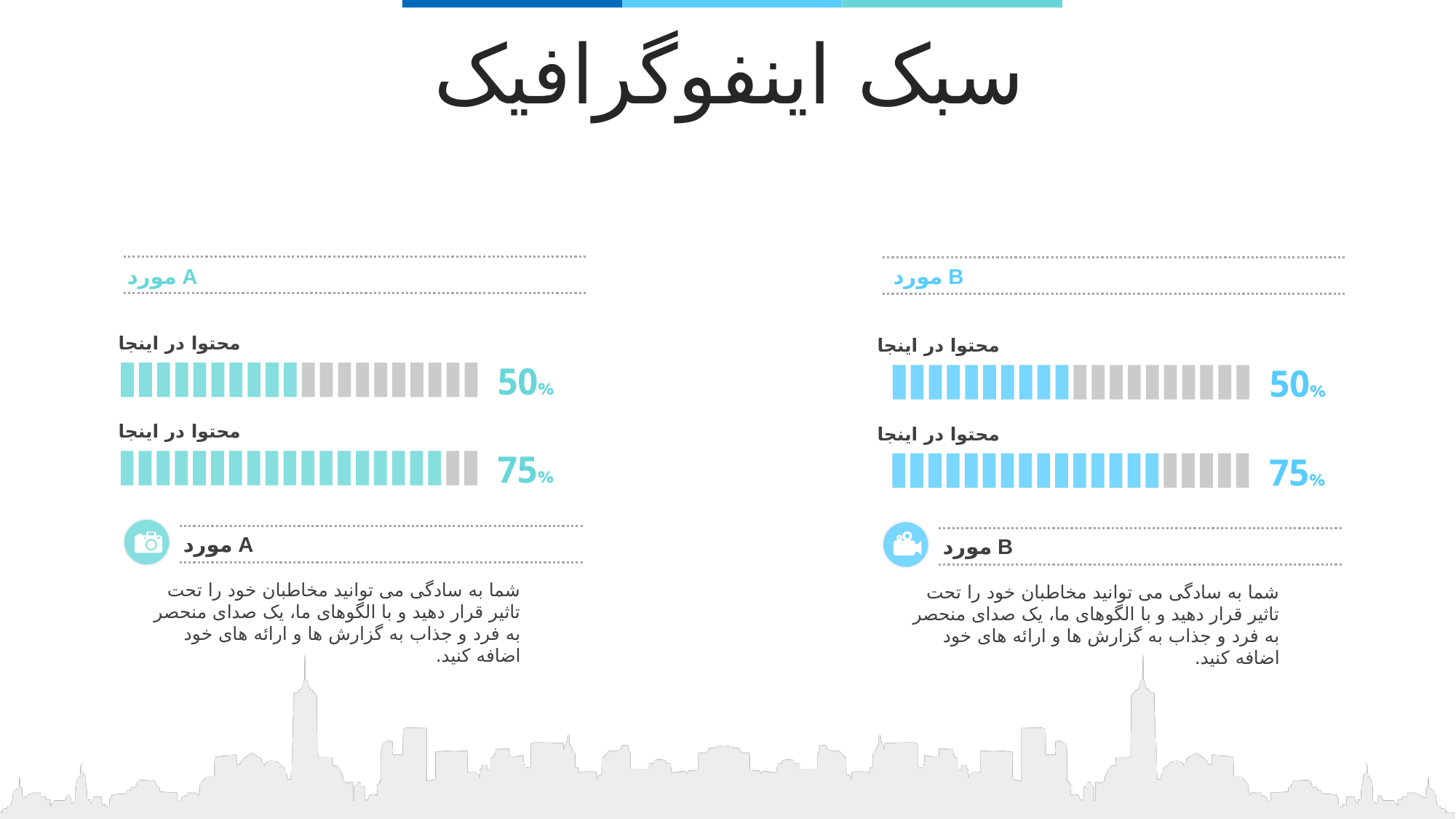

سبک اینفوگرافیک
A مورد
B مورد
محتوا در اینجا
محتوا در اینجا
50%
50%

محتوا در اینجا
محتوا در اینجا
75%
75%

A مورد
B مورد

شما به سادگی می توانید مخاطبان خود را تحت تاثیر قرار دهید و با الگوهای ما، یک صدای منحصر به فرد و جذاب به گزارش ها و ارائه های خود اضافه کنید.
شما به سادگی می توانید مخاطبان خود را تحت تاثیر قرار دهید و با الگوهای ما، یک صدای منحصر به فرد و جذاب به گزارش ها و ارائه های خود اضافه کنید.